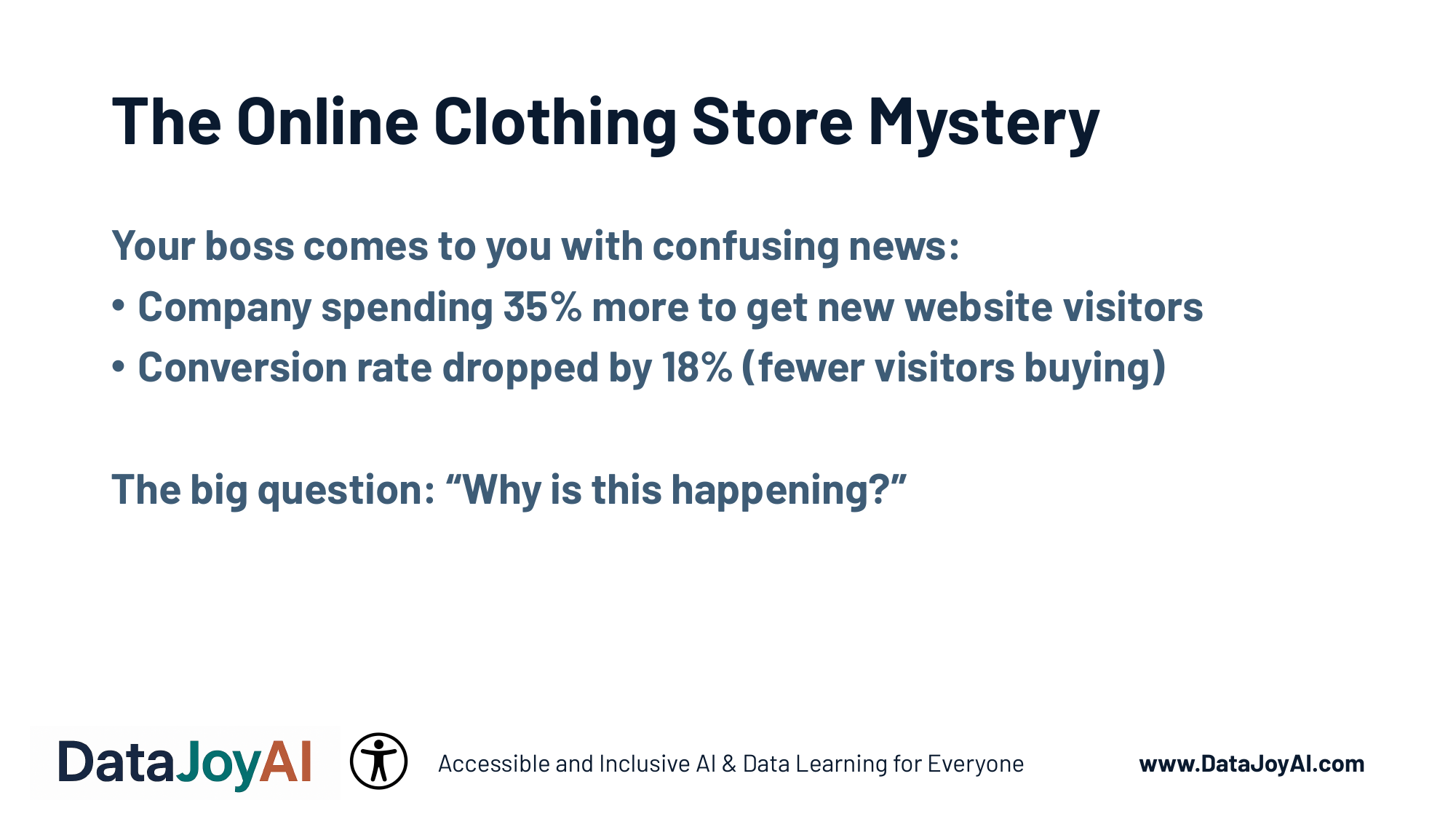

# The Online Clothing Store Mystery
Your boss comes to you with confusing news:
Company spending 35% more to get new website visitors
Conversion rate dropped by 18% (fewer visitors buying)

The big question: “Why is this happening?”